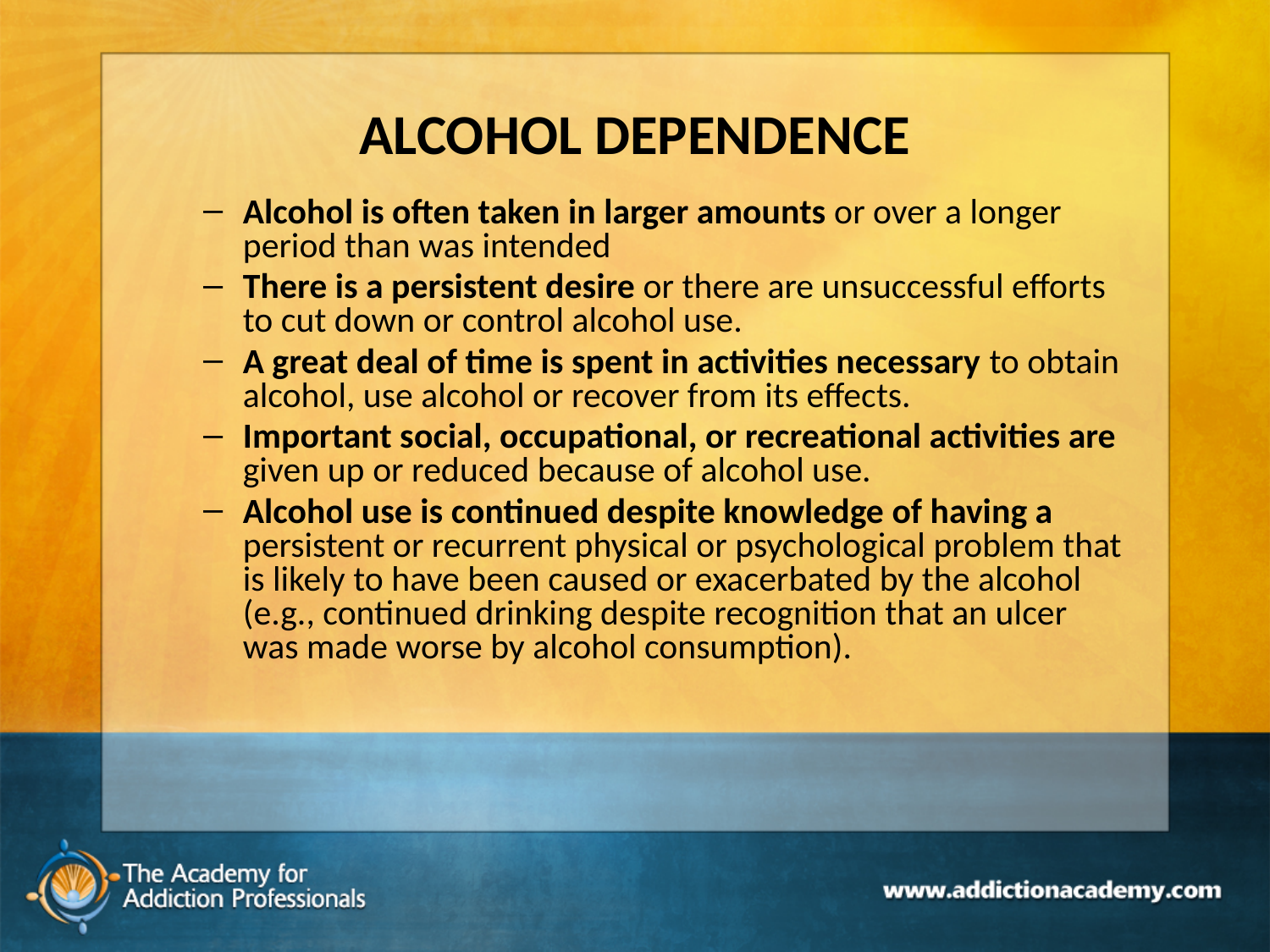

# ALCOHOL DEPENDENCE
Alcohol is often taken in larger amounts or over a longer period than was intended
There is a persistent desire or there are unsuccessful efforts to cut down or control alcohol use.
A great deal of time is spent in activities necessary to obtain alcohol, use alcohol or recover from its effects.
Important social, occupational, or recreational activities are given up or reduced because of alcohol use.
Alcohol use is continued despite knowledge of having a persistent or recurrent physical or psychological problem that is likely to have been caused or exacerbated by the alcohol (e.g., continued drinking despite recognition that an ulcer was made worse by alcohol consumption).